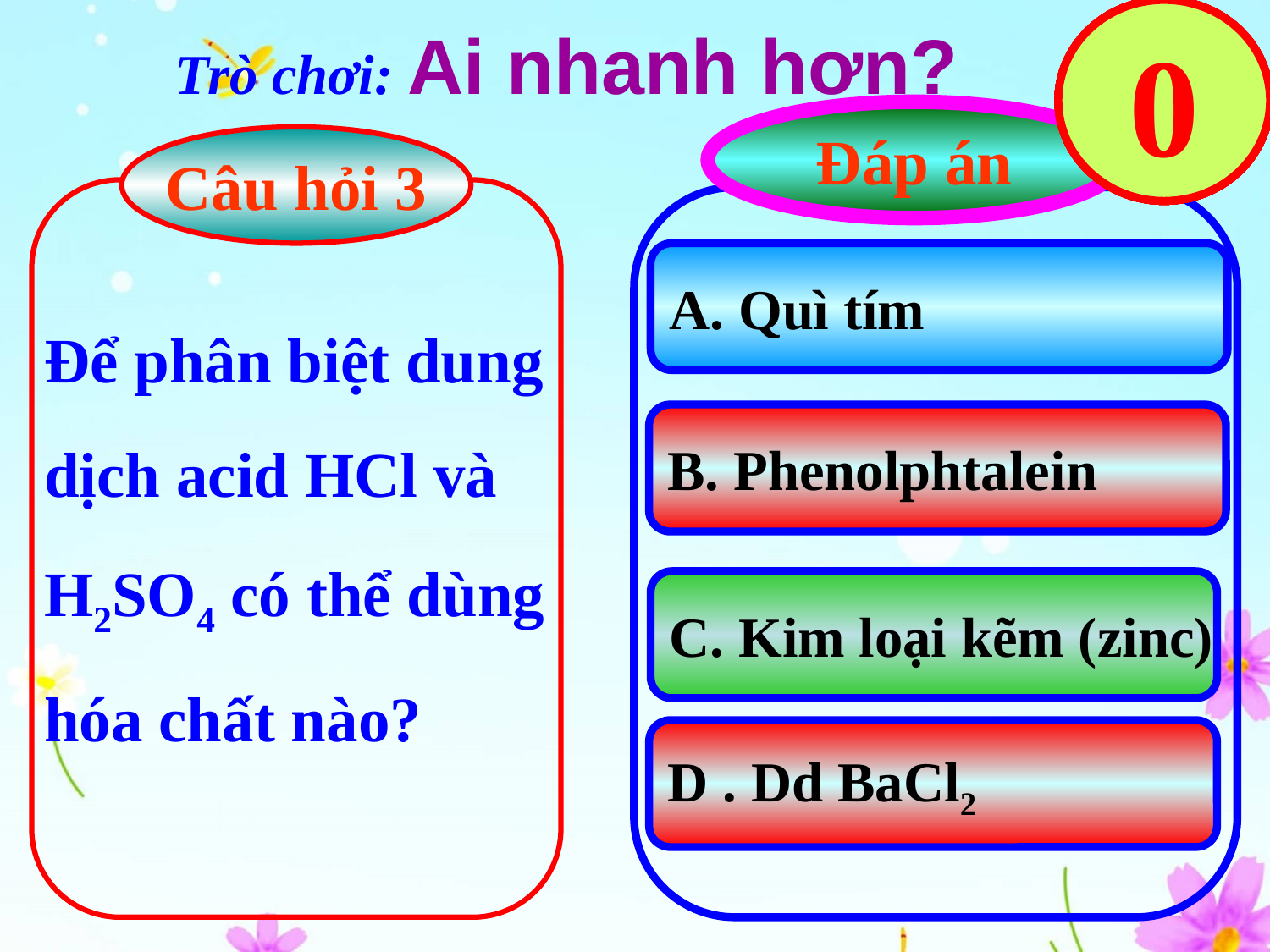

10
9
8
7
6
5
4
3
2
1
0
Trò chơi: Ai nhanh hơn?
Đáp án
Câu hỏi 3

A. Quì tím
Để phân biệt dung dịch acid HCl và H2SO4 có thể dùng hóa chất nào?
B. Phenolphtalein

C. Kim loại kẽm (zinc)
D . Dd BaCl2